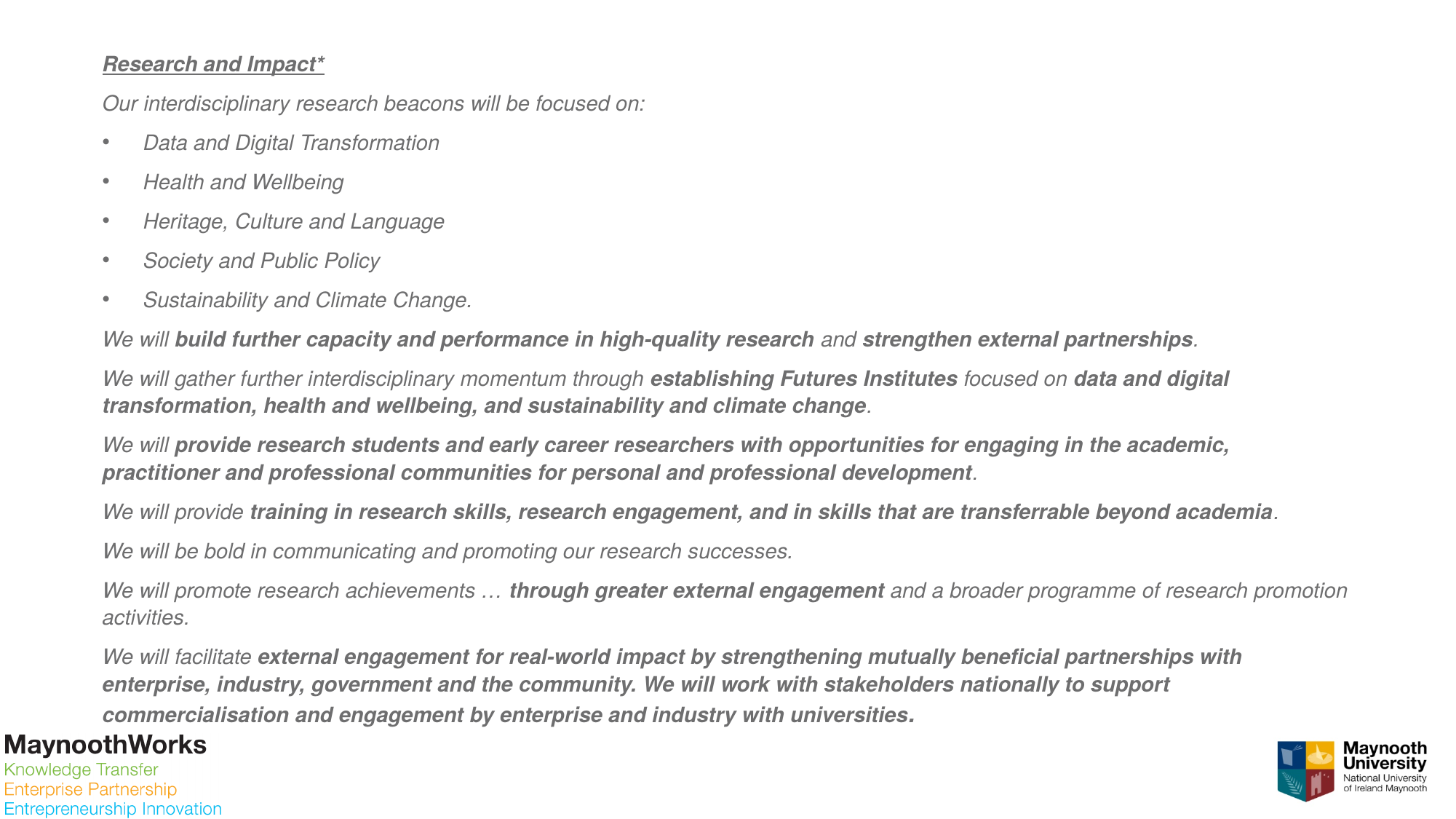

Research and Impact*
Our interdisciplinary research beacons will be focused on:
Data and Digital Transformation
Health and Wellbeing
Heritage, Culture and Language
Society and Public Policy
Sustainability and Climate Change.
We will build further capacity and performance in high-quality research and strengthen external partnerships.
We will gather further interdisciplinary momentum through establishing Futures Institutes focused on data and digital transformation, health and wellbeing, and sustainability and climate change.
We will provide research students and early career researchers with opportunities for engaging in the academic, practitioner and professional communities for personal and professional development.
We will provide training in research skills, research engagement, and in skills that are transferrable beyond academia.
We will be bold in communicating and promoting our research successes.
We will promote research achievements … through greater external engagement and a broader programme of research promotion activities.
We will facilitate external engagement for real-world impact by strengthening mutually beneficial partnerships with enterprise, industry, government and the community. We will work with stakeholders nationally to support commercialisation and engagement by enterprise and industry with universities.